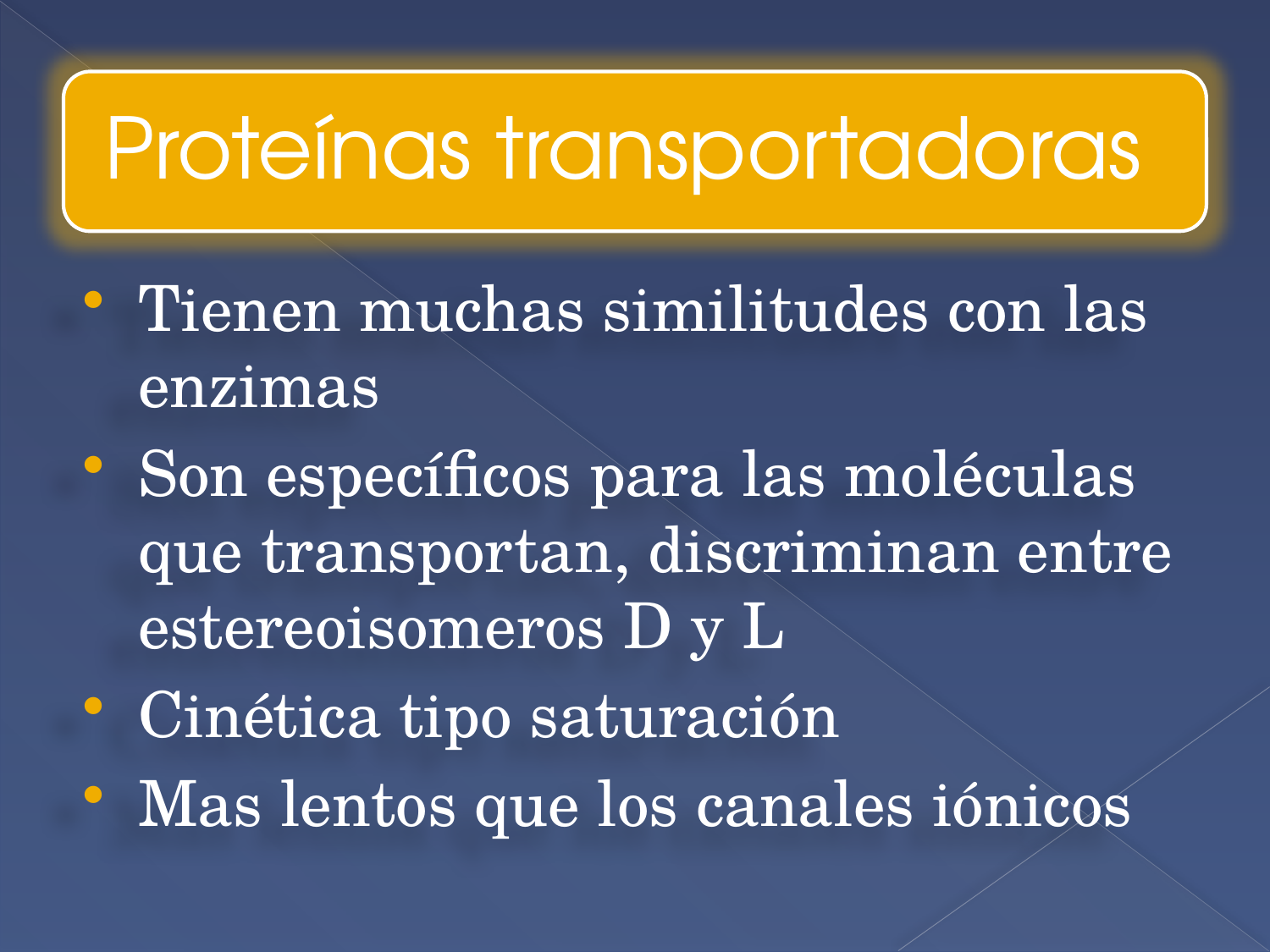

Proteínas transportadoras
Tienen muchas similitudes con las enzimas
Son específicos para las moléculas que transportan, discriminan entre estereoisomeros D y L
Cinética tipo saturación
Mas lentos que los canales iónicos